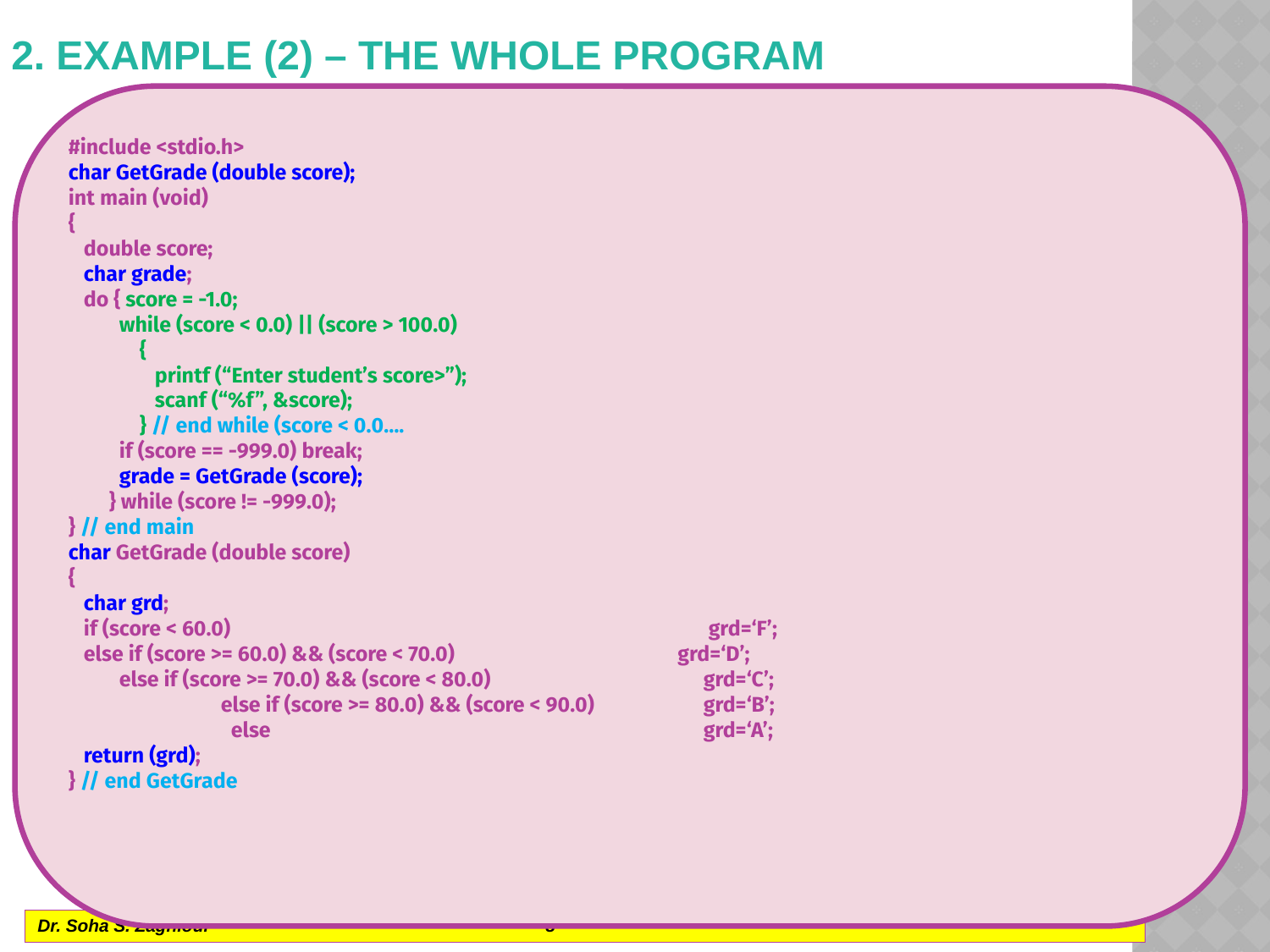

# 2. EXAMPLE (2) – the whole program

#include <stdio.h>
char GetGrade (double score);
int main (void)
{
   double score;
   char grade;
   do { score = -1.0;
          while (score < 0.0) || (score > 100.0)
              {
                 printf (“Enter student’s score>”);
                 scanf (“%f”, &score);
              } // end while (score < 0.0….
          if (score == -999.0) break;
          grade = GetGrade (score);
        } while (score != -999.0);
} // end main
char GetGrade (double score)
{
   char grd;
   if (score < 60.0)				 grd=‘F’;
   else if (score >= 60.0) && (score < 70.0) 	                    grd=‘D’;
          else if (score >= 70.0) && (score < 80.0)	        	grd=‘C’;
	     else if (score >= 80.0) && (score < 90.0)	grd=‘B’;
                                else 			   	grd=‘A’;
   return (grd);
} // end GetGrade

Dr. Soha S. Zaghloul			8